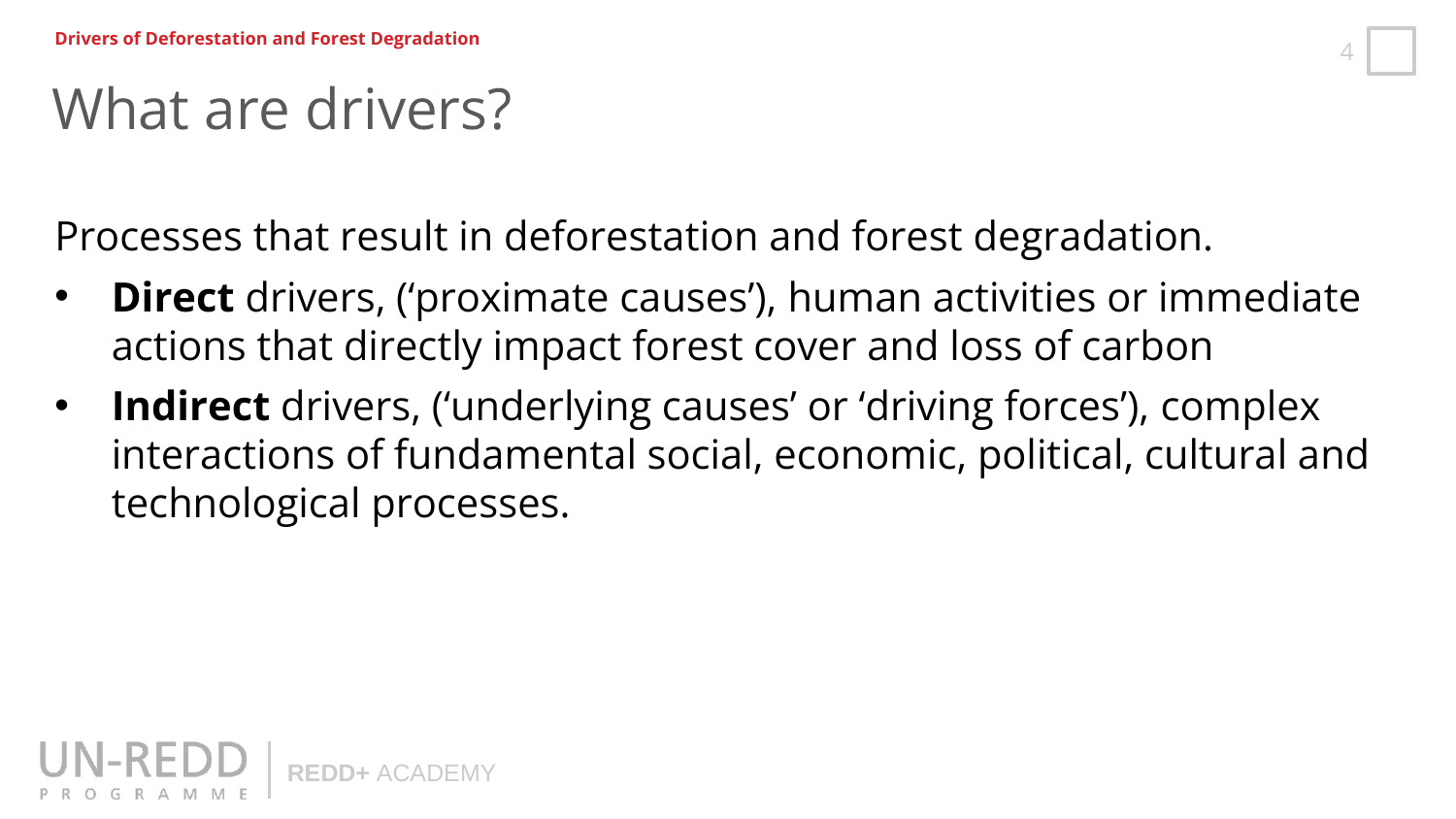

Drivers of Deforestation and Forest Degradation
What are drivers?
Processes that result in deforestation and forest degradation.
Direct drivers, (‘proximate causes’), human activities or immediate actions that directly impact forest cover and loss of carbon
Indirect drivers, (‘underlying causes’ or ‘driving forces’), complex interactions of fundamental social, economic, political, cultural and technological processes.